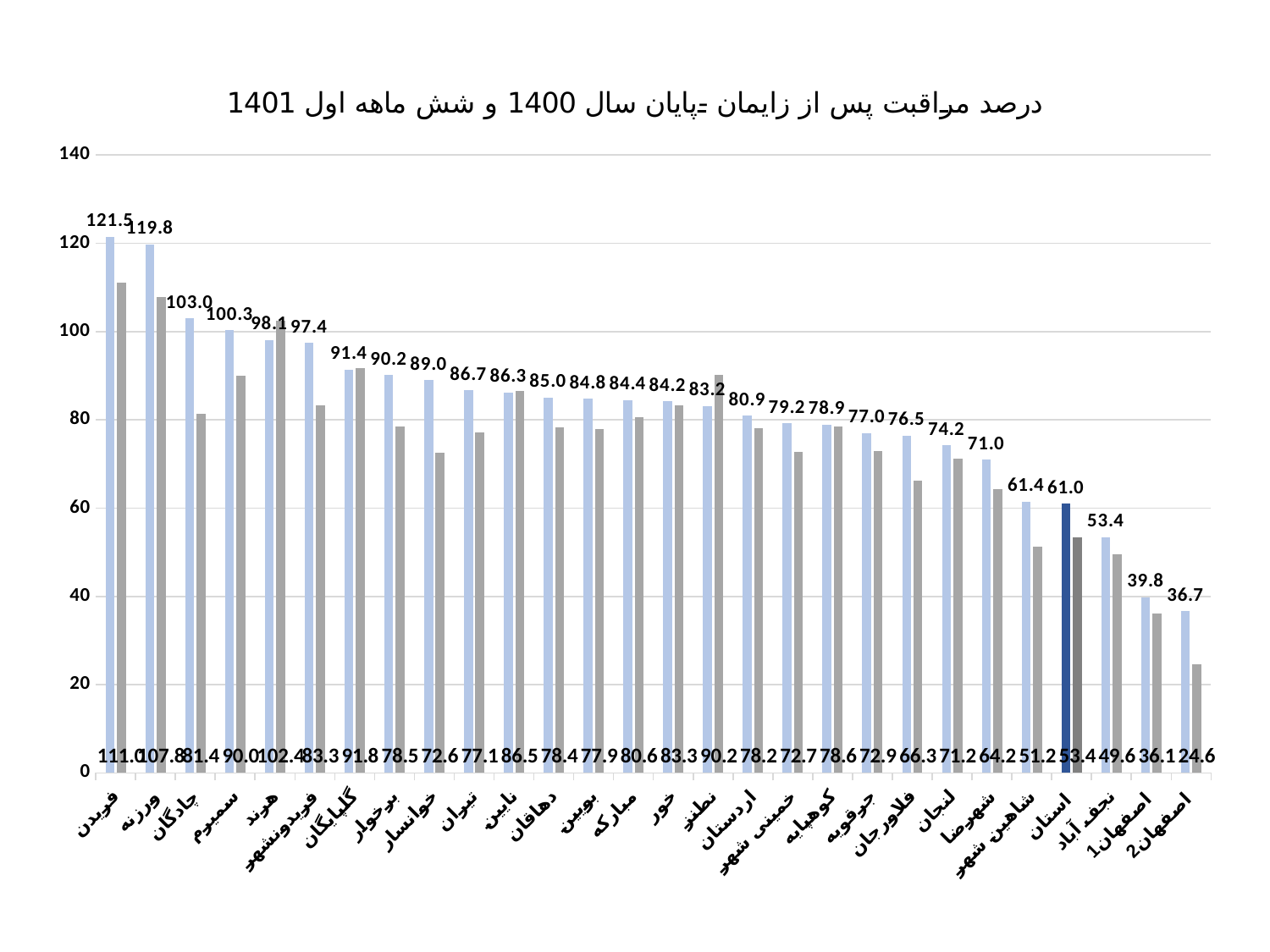

### Chart: درصد مراقبت پس از زایمان -پایان سال 1400 و شش ماهه اول 1401

| Category | درصد مراقبت پس از زایمان -6 ماهه اول  1401 | درصد مراقبت پس از زایمان -سال 1400 |
|---|---|---|
| فریدن | 121.47887323943662 | 111.01836393989983 |
| ورزنه | 119.80198019801979 | 107.80856423173803 |
| چادگان | 102.97029702970298 | 81.4317673378076 |
| سمیرم | 100.31152647975077 | 89.96815286624204 |
| هرند | 98.06451612903226 | 102.41379310344827 |
| فریدونشهر | 97.40259740259741 | 83.26271186440678 |
| گلپایگان | 91.40969162995594 | 91.78532311062432 |
| برخوار | 90.1535682023487 | 78.45379688929552 |
| خوانسار | 88.97058823529412 | 72.60726072607261 |
| تیران | 86.65413533834587 | 77.06333973128598 |
| نایین | 86.25592417061611 | 86.45833333333334 |
| دهاقان | 85.02673796791443 | 78.37150127226464 |
| بویین | 84.76190476190476 | 77.94117647058823 |
| مبارکه | 84.43708609271523 | 80.57636887608069 |
| خور | 84.21052631578947 | 83.33333333333334 |
| نطنز | 83.15018315018315 | 90.22869022869024 |
| اردستان | 80.91872791519434 | 78.20773930753563 |
| خمینی شهر | 79.23008057296329 | 72.65959846605008 |
| کوهپایه | 78.86178861788618 | 78.59778597785979 |
| جرقویه | 76.9811320754717 | 72.87128712871286 |
| فلاورجان | 76.46085997794928 | 66.27397260273973 |
| لنجان | 74.19768934531452 | 71.15260785576304 |
| شهرضا | 71.01123595505618 | 64.2467248908297 |
| شاهین شهر | 61.43560872624912 | 51.207560378018904 |
| استان  | 60.954563357084034 | 53.415098705876076 |
| نجف آباد | 53.42281879194631 | 49.55713020372011 |
| اصفهان1  | 39.80952380952381 | 36.14697980760898 |
| اصفهان2  | 36.65987780040733 | 24.630823203067635 |